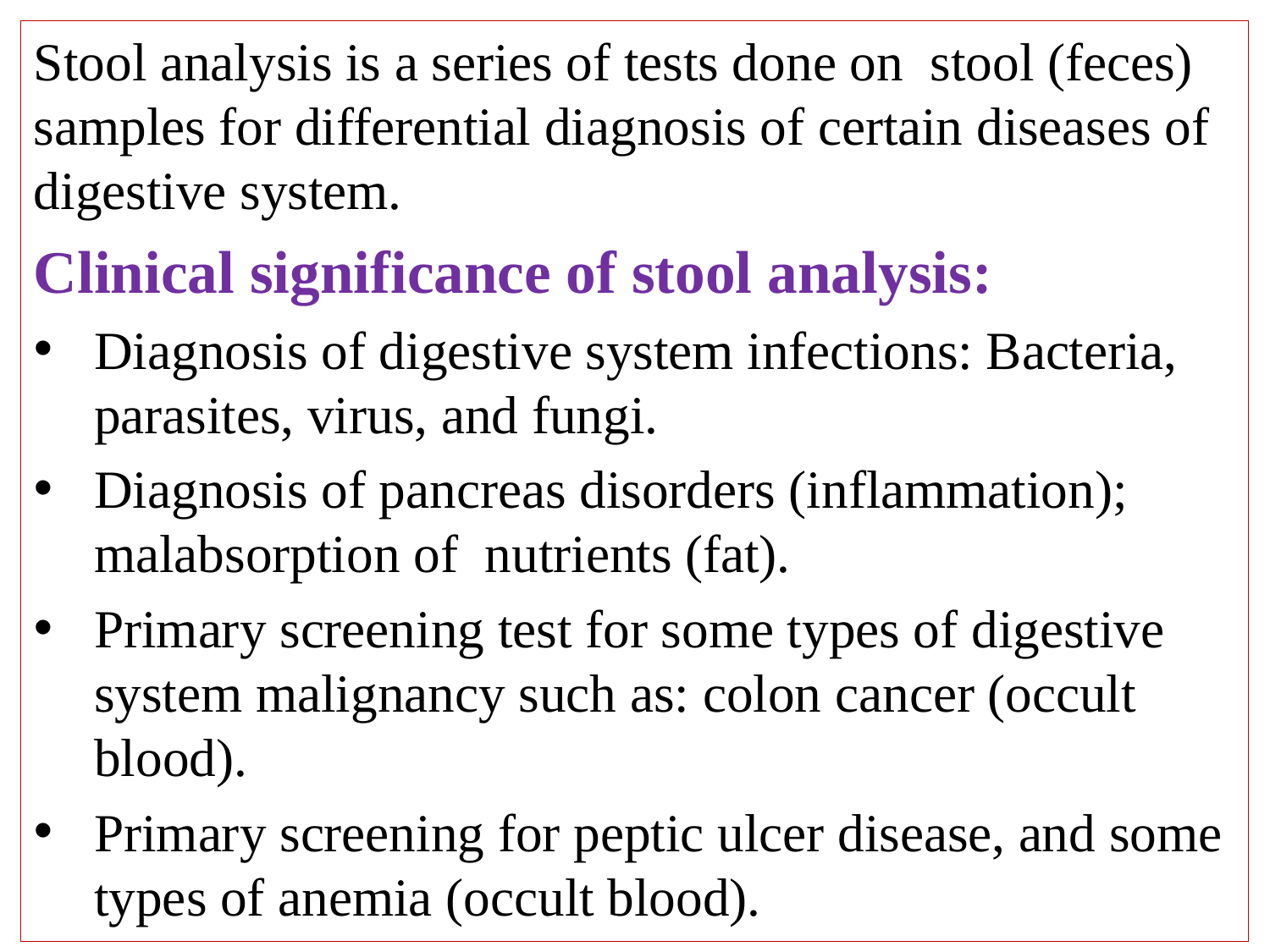

Stool analysis is a series of tests done on  stool (feces) samples for differential diagnosis of certain diseases of digestive system.
Clinical significance of stool analysis:
Diagnosis of digestive system infections: Bacteria, parasites, virus, and fungi.
Diagnosis of pancreas disorders (inflammation); malabsorption of  nutrients (fat).
Primary screening test for some types of digestive system malignancy such as: colon cancer (occult blood).
Primary screening for peptic ulcer disease, and some types of anemia (occult blood).